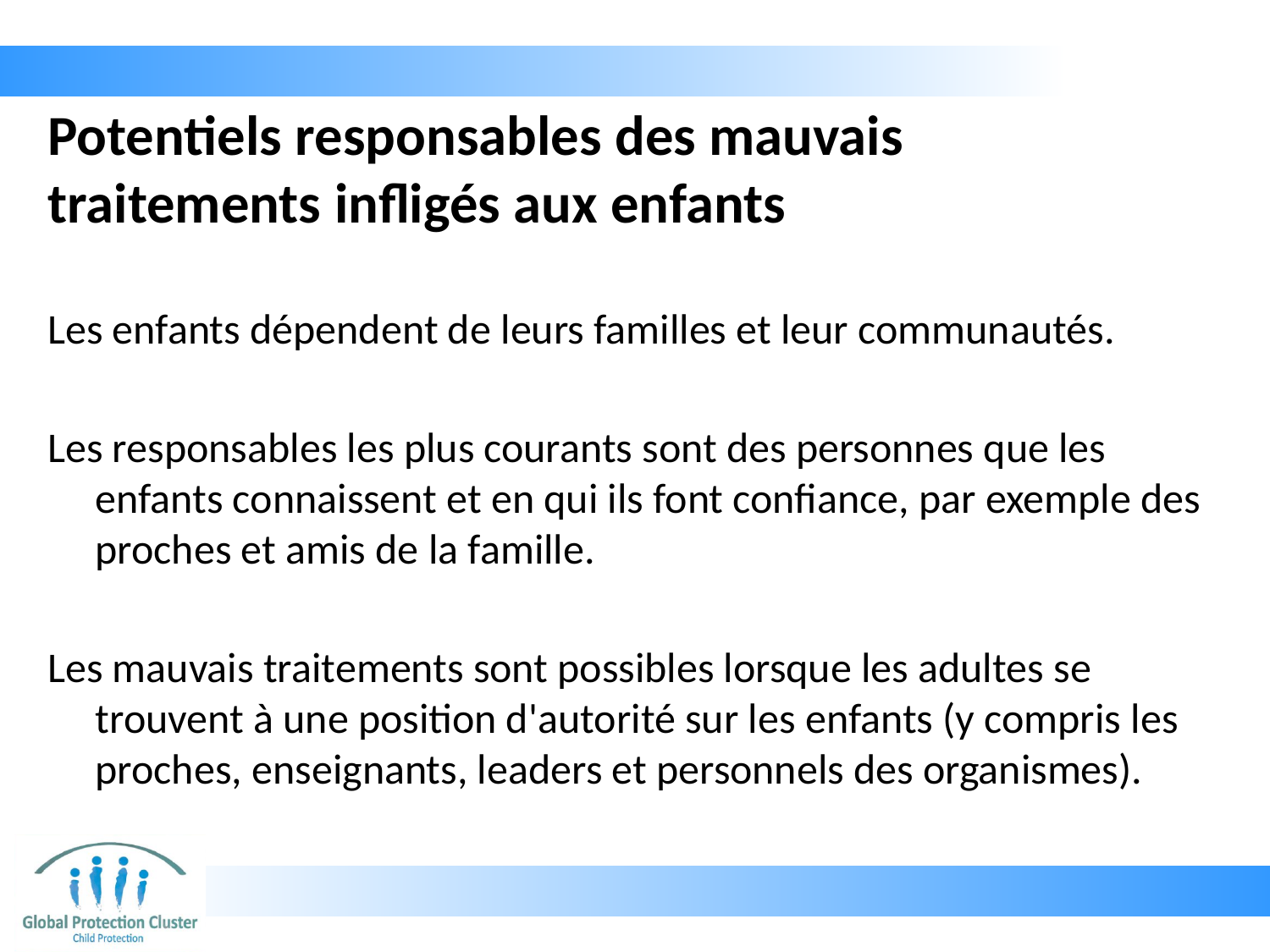

# Potentiels responsables des mauvais traitements infligés aux enfants

Les enfants dépendent de leurs familles et leur communautés.

Les responsables les plus courants sont des personnes que les enfants connaissent et en qui ils font confiance, par exemple des proches et amis de la famille.

Les mauvais traitements sont possibles lorsque les adultes se trouvent à une position d'autorité sur les enfants (y compris les proches, enseignants, leaders et personnels des organismes).